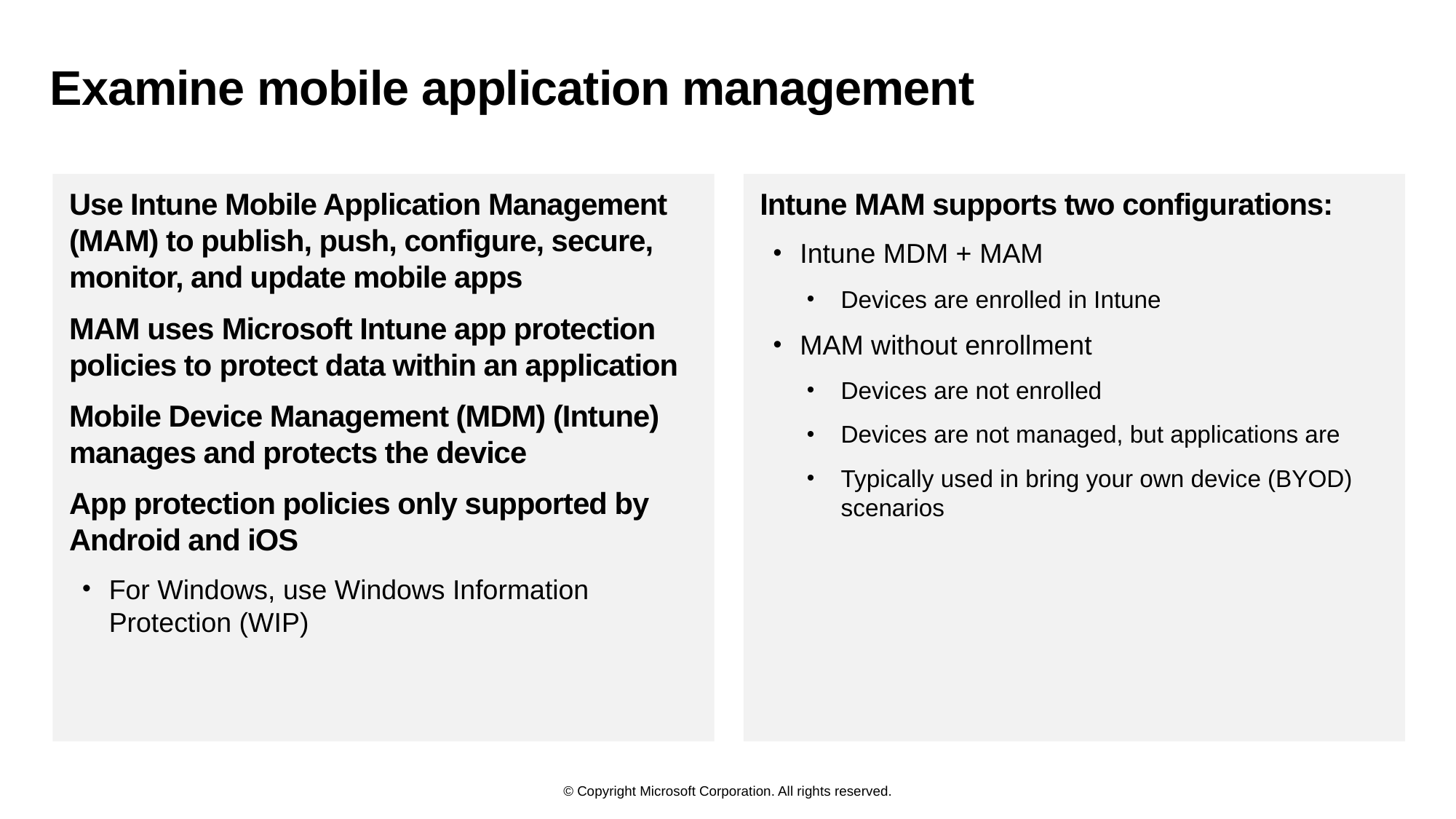

# Examine mobile application management
Use Intune Mobile Application Management (MAM) to publish, push, configure, secure, monitor, and update mobile apps
MAM uses Microsoft Intune app protection policies to protect data within an application
Mobile Device Management (MDM) (Intune) manages and protects the device
App protection policies only supported by Android and iOS
For Windows, use Windows Information Protection (WIP)
Intune MAM supports two configurations:
Intune MDM + MAM
Devices are enrolled in Intune
MAM without enrollment
Devices are not enrolled
Devices are not managed, but applications are
Typically used in bring your own device (BYOD) scenarios